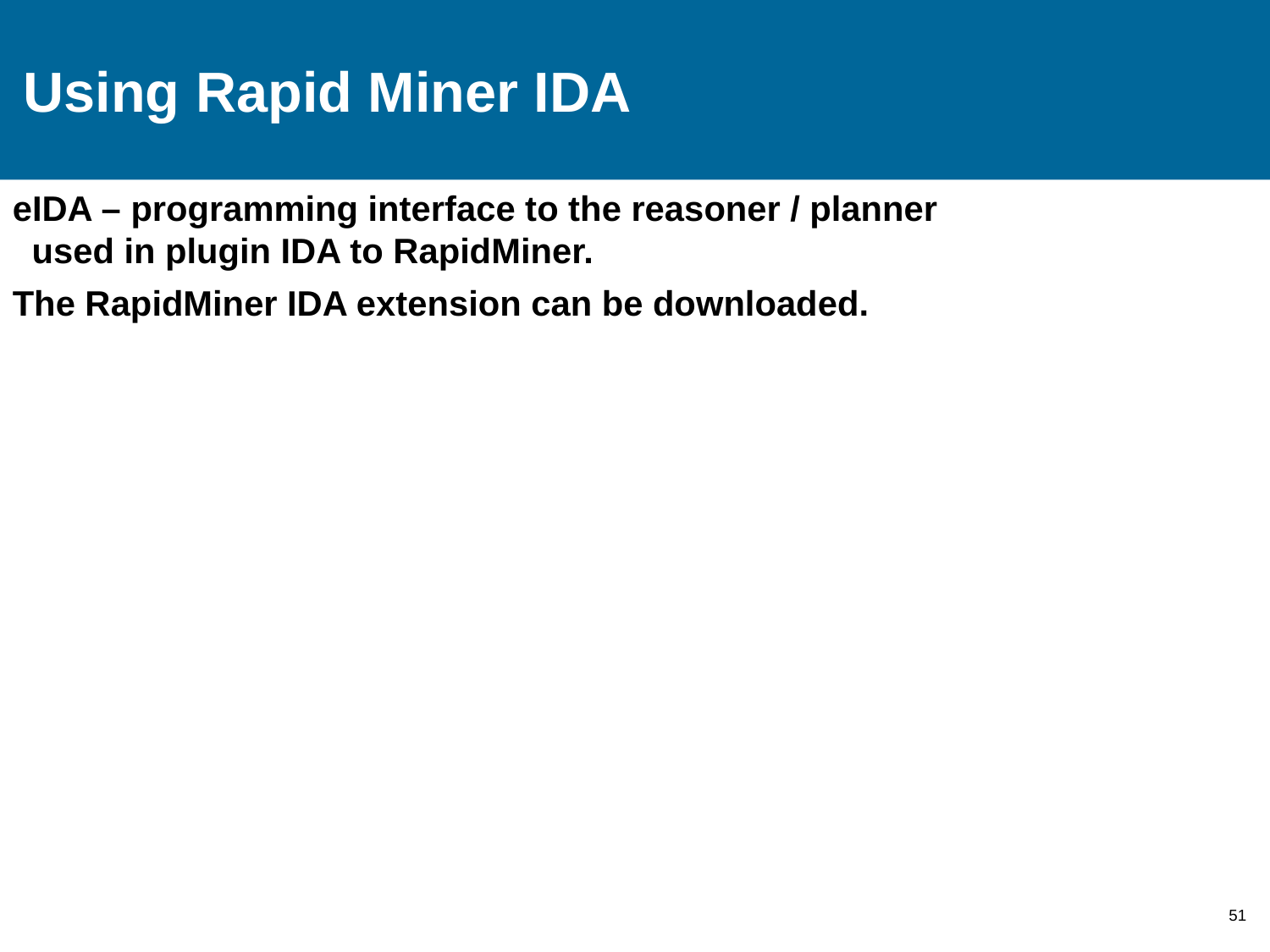

# Using Rapid Miner IDA
eIDA – programming interface to the reasoner / planner
  used in plugin IDA to RapidMiner.
The RapidMiner IDA extension can be downloaded.

51